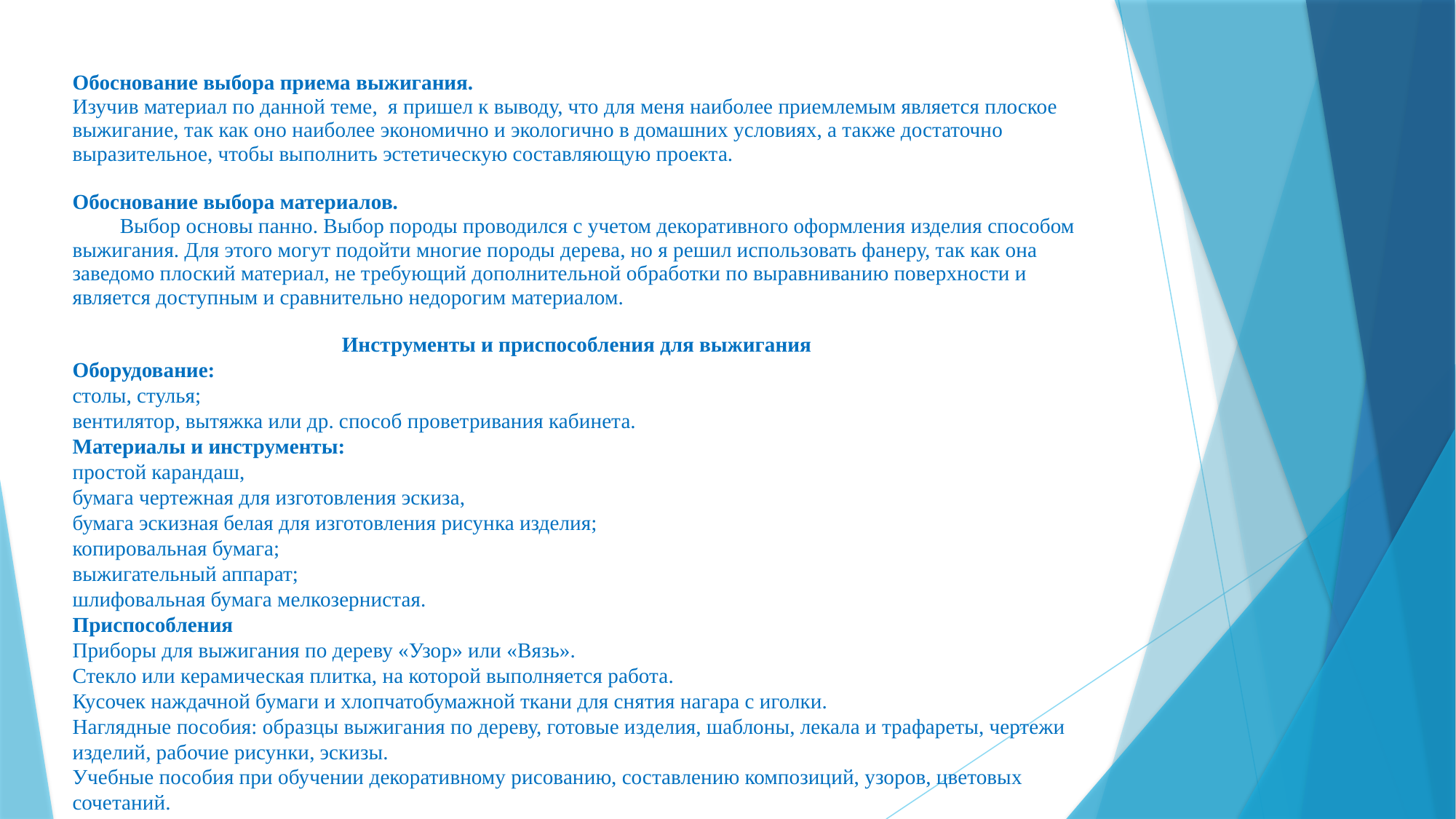

Обоснование выбора приема выжигания.
Изучив материал по данной теме,  я пришел к выводу, что для меня наиболее приемлемым является плоское выжигание, так как оно наиболее экономично и экологично в домашних условиях, а также достаточно выразительное, чтобы выполнить эстетическую составляющую проекта.

Обоснование выбора материалов.
         Выбор основы панно. Выбор породы проводился с учетом декоративного оформления изделия способом выжигания. Для этого могут подойти многие породы дерева, но я решил использовать фанеру, так как она заведомо плоский материал, не требующий дополнительной обработки по выравниванию поверхности и является доступным и сравнительно недорогим материалом.
Инструменты и приспособления для выжигания
Оборудование:
столы, стулья;
вентилятор, вытяжка или др. способ проветривания кабинета.
Материалы и инструменты:
простой карандаш,
бумага чертежная для изготовления эскиза,
бумага эскизная белая для изготовления рисунка изделия;
копировальная бумага;
выжигательный аппарат;
шлифовальная бумага мелкозернистая.
Приспособления
Приборы для выжигания по дереву «Узор» или «Вязь».
Стекло или керамическая плитка, на которой выполняется работа.
Кусочек наждачной бумаги и хлопчатобумажной ткани для снятия нагара с иголки.
Наглядные пособия: образцы выжигания по дереву, готовые изделия, шаблоны, лекала и трафареты, чертежи изделий, рабочие рисунки, эскизы.
Учебные пособия при обучении декоративному рисованию, составлению композиций, узоров, цветовых сочетаний.